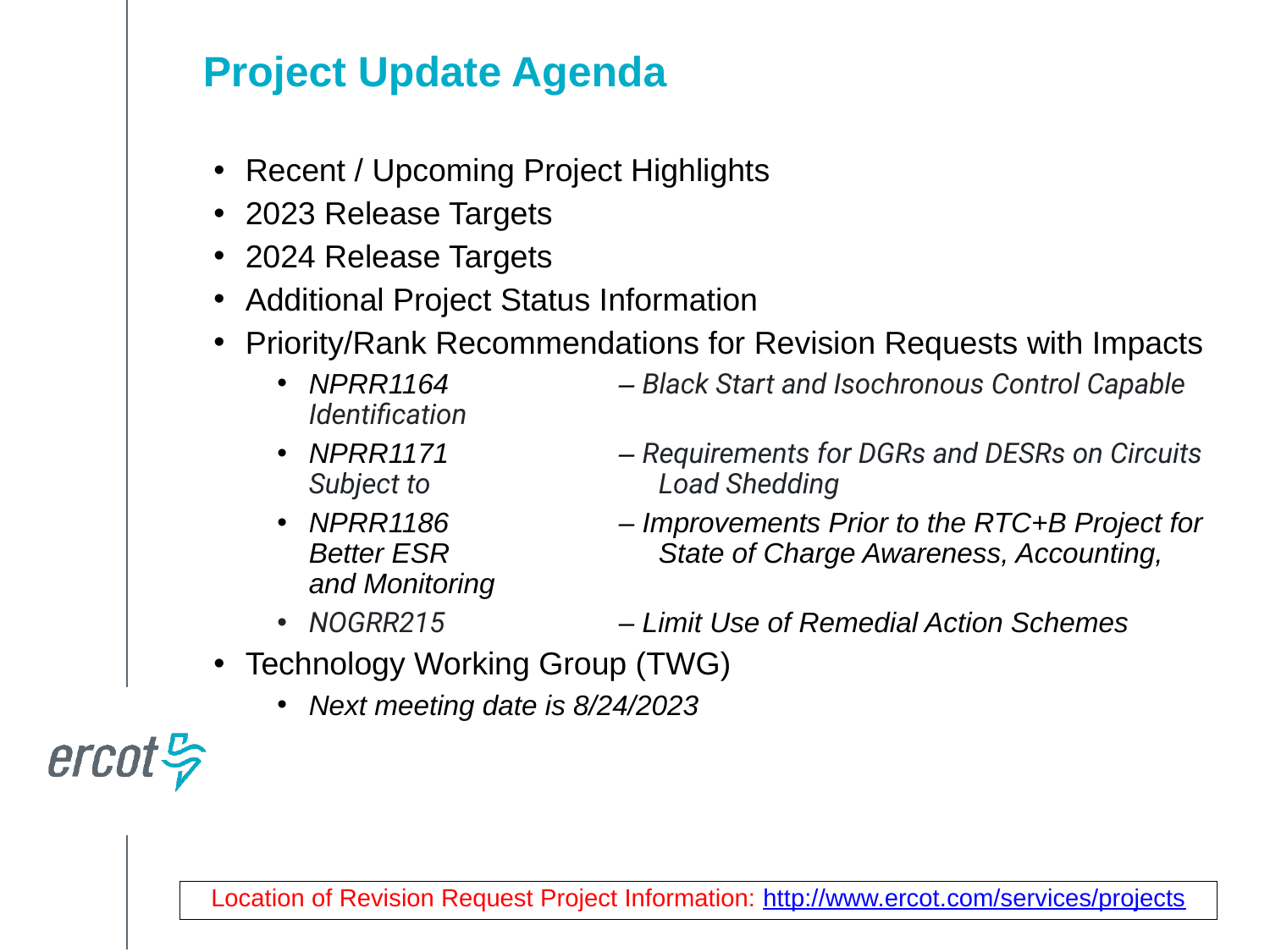

Project Update Agenda
Recent / Upcoming Project Highlights
2023 Release Targets
2024 Release Targets
Additional Project Status Information
Priority/Rank Recommendations for Revision Requests with Impacts
NPRR1164	– Black Start and Isochronous Control Capable Identification
NPRR1171	– Requirements for DGRs and DESRs on Circuits Subject to 		Load Shedding
NPRR1186	– Improvements Prior to the RTC+B Project for Better ESR 		State of Charge Awareness, Accounting, and Monitoring
NOGRR215	– Limit Use of Remedial Action Schemes
Technology Working Group (TWG)
Next meeting date is 8/24/2023
Location of Revision Request Project Information: http://www.ercot.com/services/projects